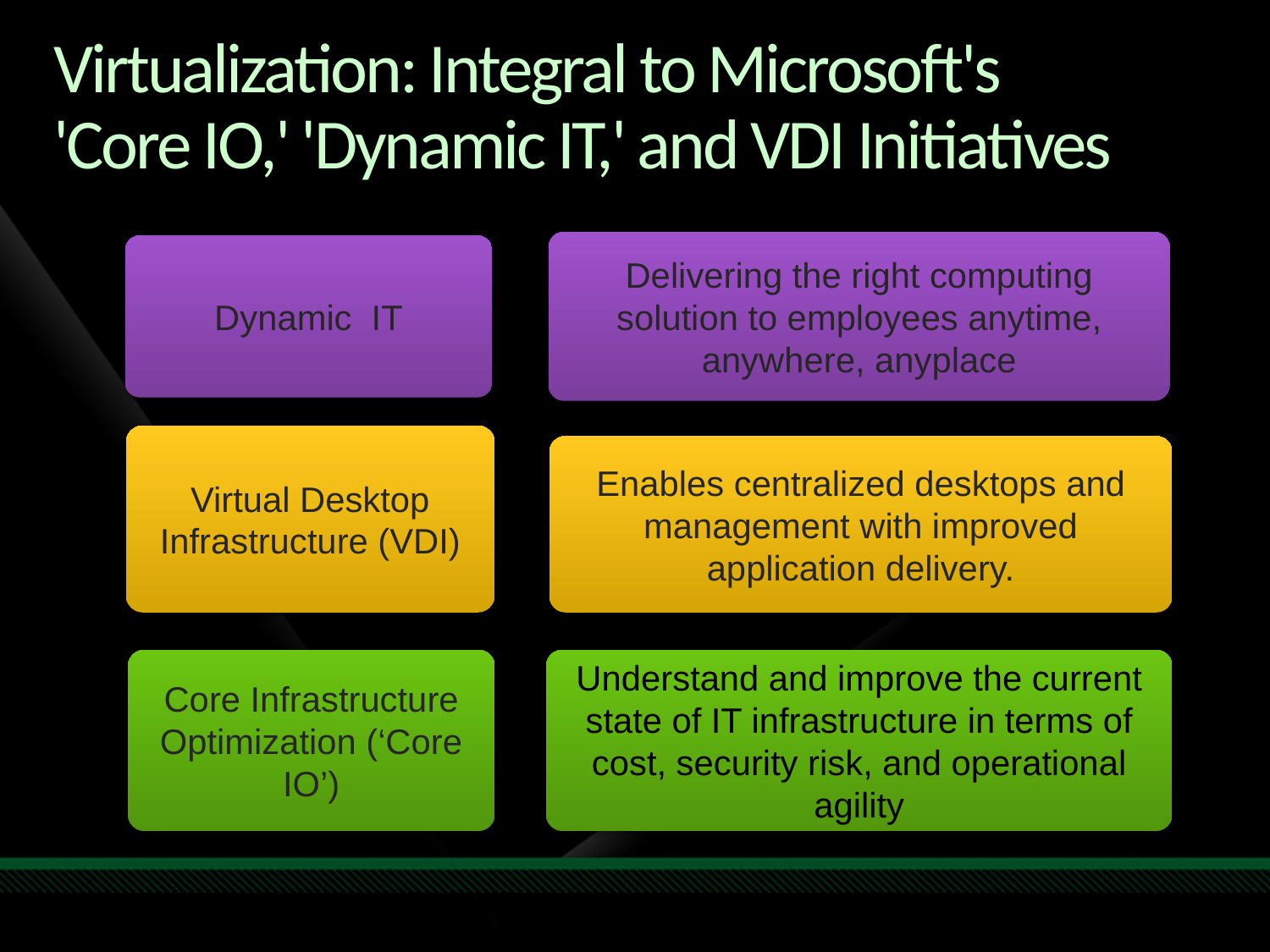

# Virtualization: Integral to Microsoft's 'Core IO,' 'Dynamic IT,' and VDI Initiatives
Delivering the right computing solution to employees anytime, anywhere, anyplace
Dynamic  IT
Virtual Desktop Infrastructure (VDI)
Core Infrastructure Optimization (‘Core IO’)
Enables centralized desktops and management with improved application delivery.
Understand and improve the current state of IT infrastructure in terms of cost, security risk, and operational agility